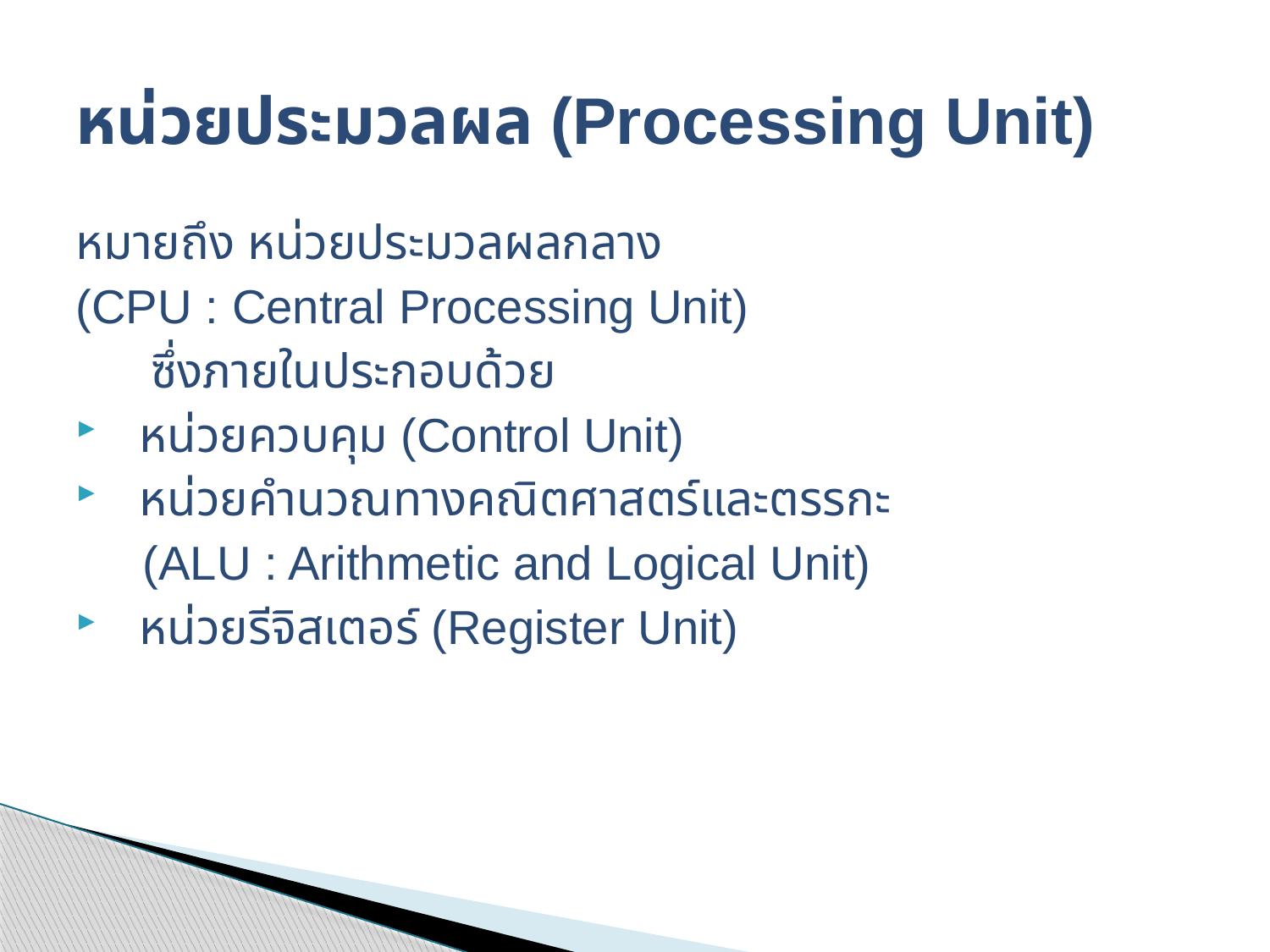

# หน่วยประมวลผล (Processing Unit)
หมายถึง หน่วยประมวลผลกลาง
(CPU : Central Processing Unit)
      ซึ่งภายในประกอบด้วย
หน่วยควบคุม (Control Unit)
หน่วยคำนวณทางคณิตศาสตร์และตรรกะ
     (ALU : Arithmetic and Logical Unit)
หน่วยรีจิสเตอร์ (Register Unit)